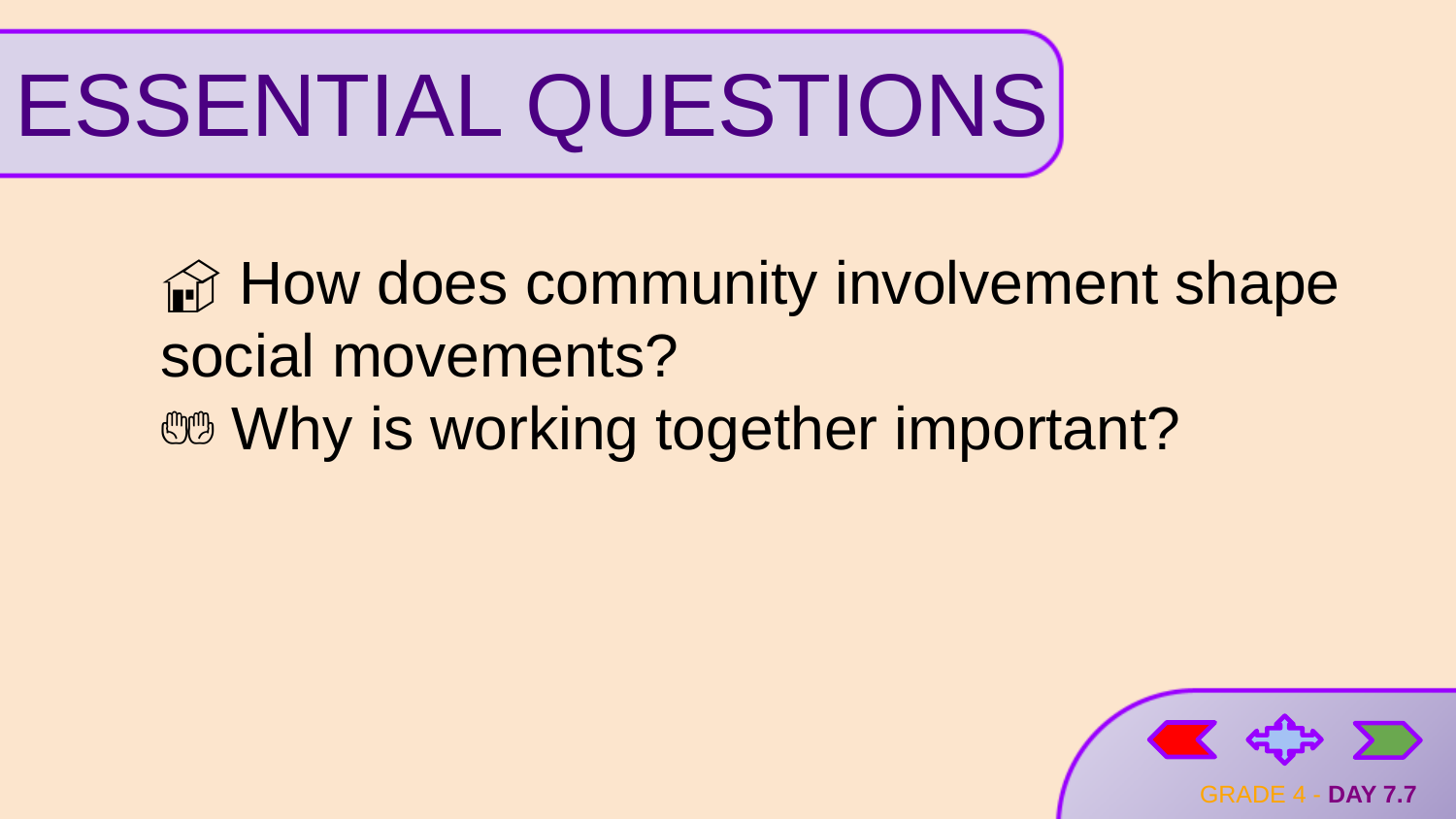

# ESSENTIAL QUESTIONS

🏠 How does community involvement shape social movements?
🤲 Why is working together important?

GRADE 4 - DAY 7.7